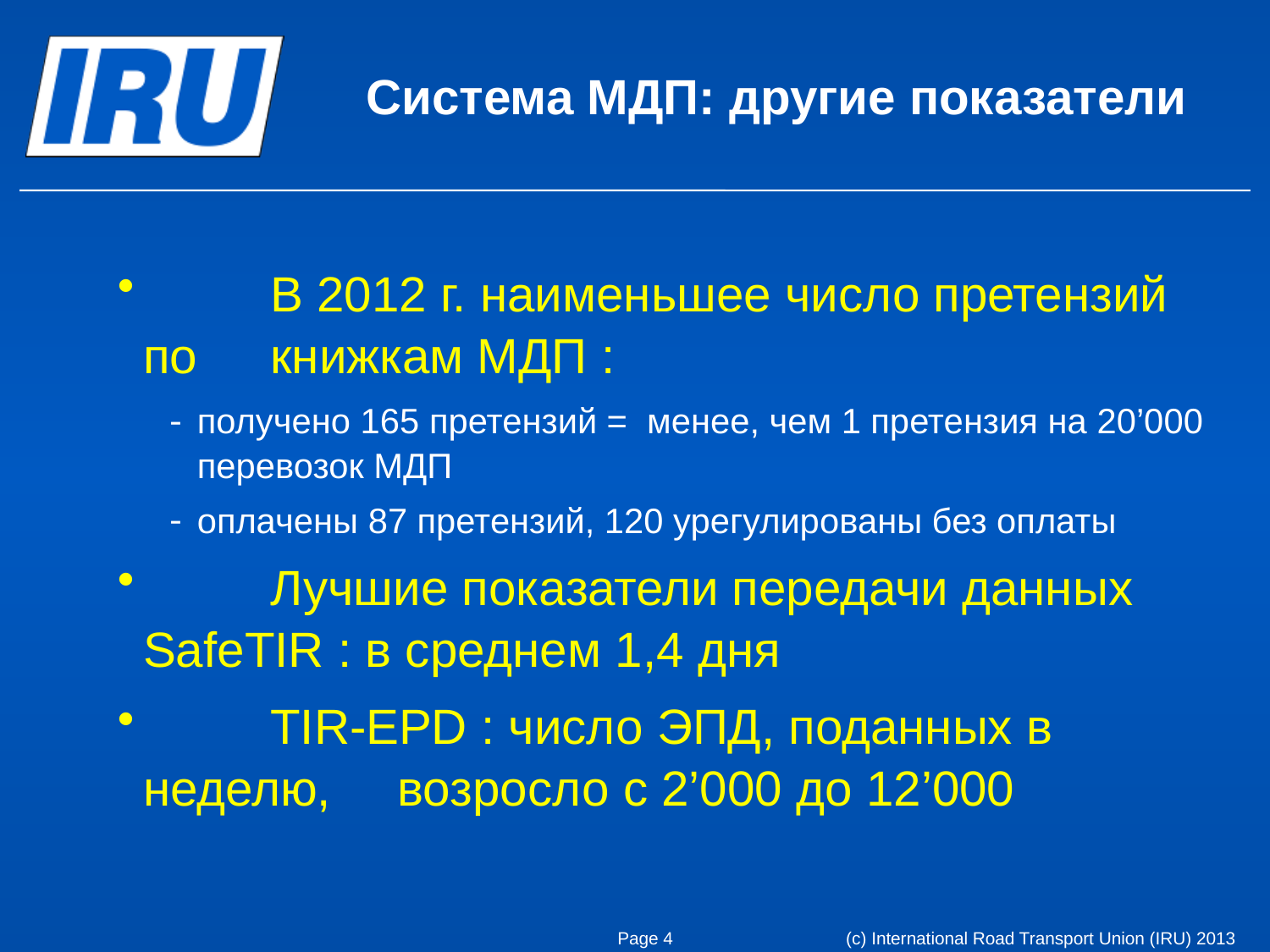

# Система МДП: другие показатели

 	В 2012 г. наименьшее число претензий по 	книжкам МДП :
получено 165 претензий =  менее, чем 1 претензия на 20’000 перевозок МДП
оплачены 87 претензий, 120 урегулированы без оплаты
 	Лучшие показатели передачи данных 	SafeTIR : в среднем 1,4 дня
 	TIR-EPD : число ЭПД, поданных в неделю, 	возросло с 2’000 до 12’000
(c) International Road Transport Union (IRU) 2013
Page 4